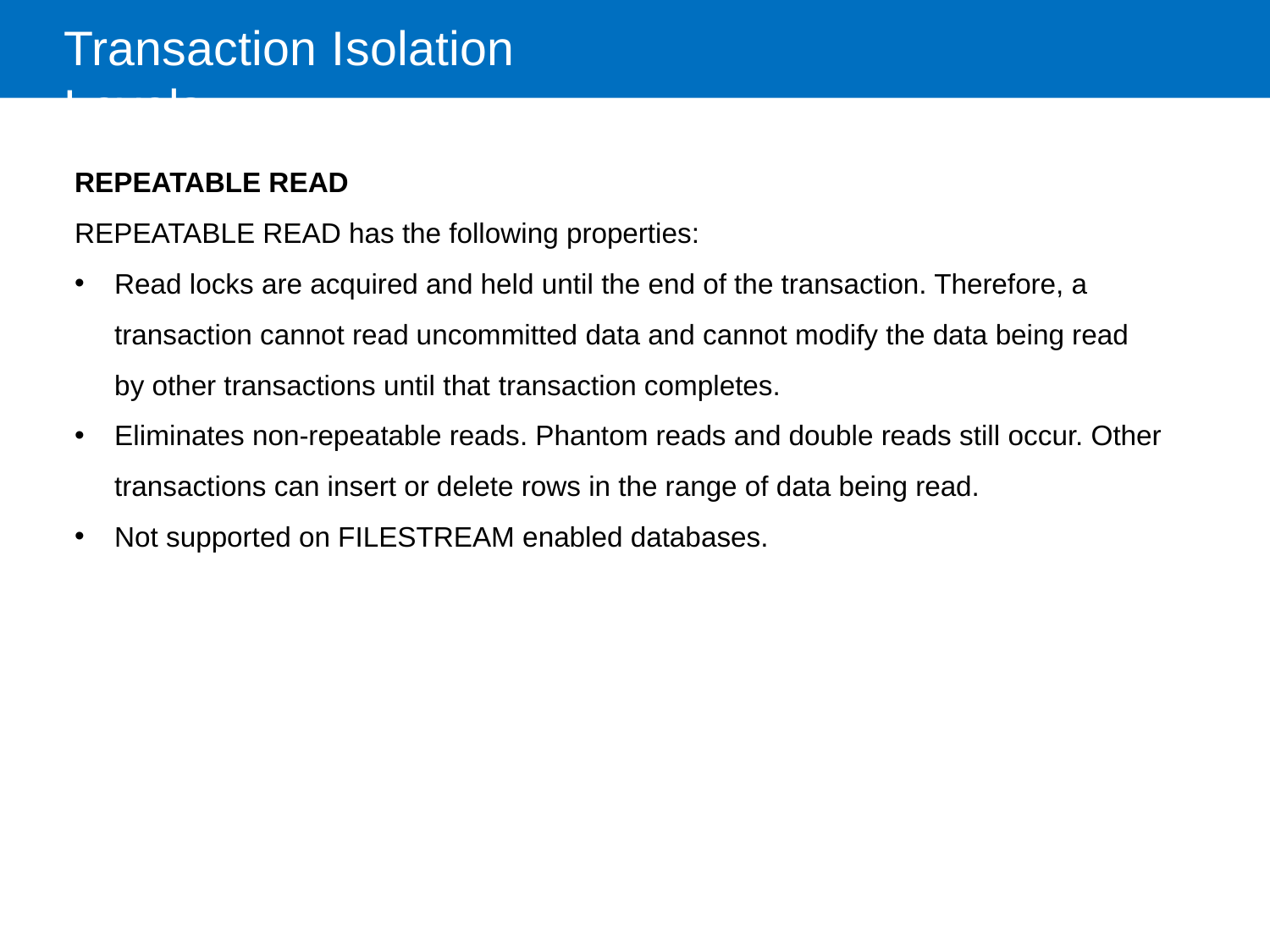

# Transaction Isolation Levels
REPEATABLE READ
REPEATABLE READ has the following properties:
Read locks are acquired and held until the end of the transaction. Therefore, a transaction cannot read uncommitted data and cannot modify the data being read by other transactions until that transaction completes.
Eliminates non-repeatable reads. Phantom reads and double reads still occur. Other transactions can insert or delete rows in the range of data being read.
Not supported on FILESTREAM enabled databases.